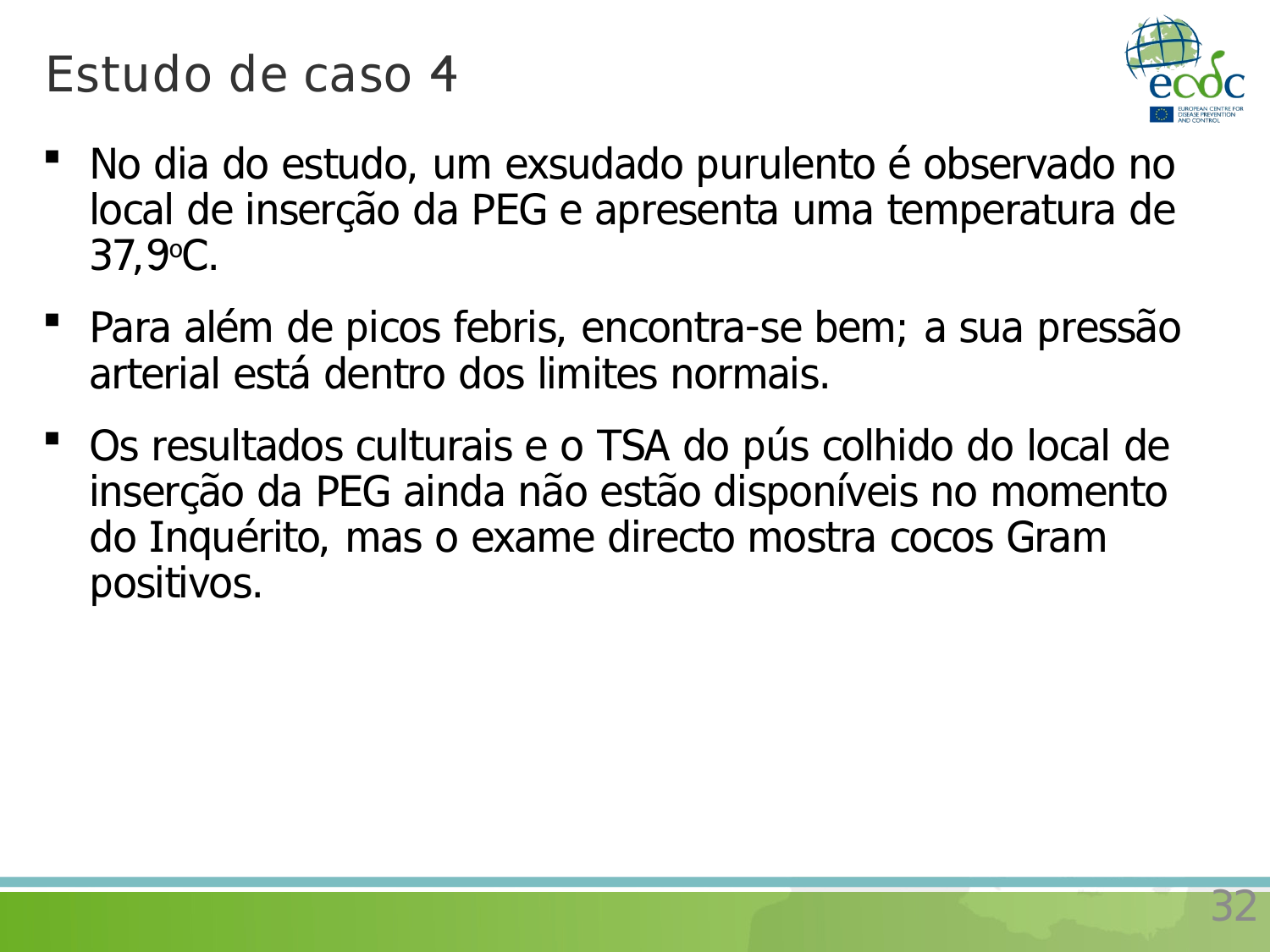

# Estudo de caso 4
No dia do estudo, um exsudado purulento é observado no local de inserção da PEG e apresenta uma temperatura de 37,9oC.
Para além de picos febris, encontra-se bem; a sua pressão arterial está dentro dos limites normais.
Os resultados culturais e o TSA do pús colhido do local de inserção da PEG ainda não estão disponíveis no momento do Inquérito, mas o exame directo mostra cocos Gram positivos.

32